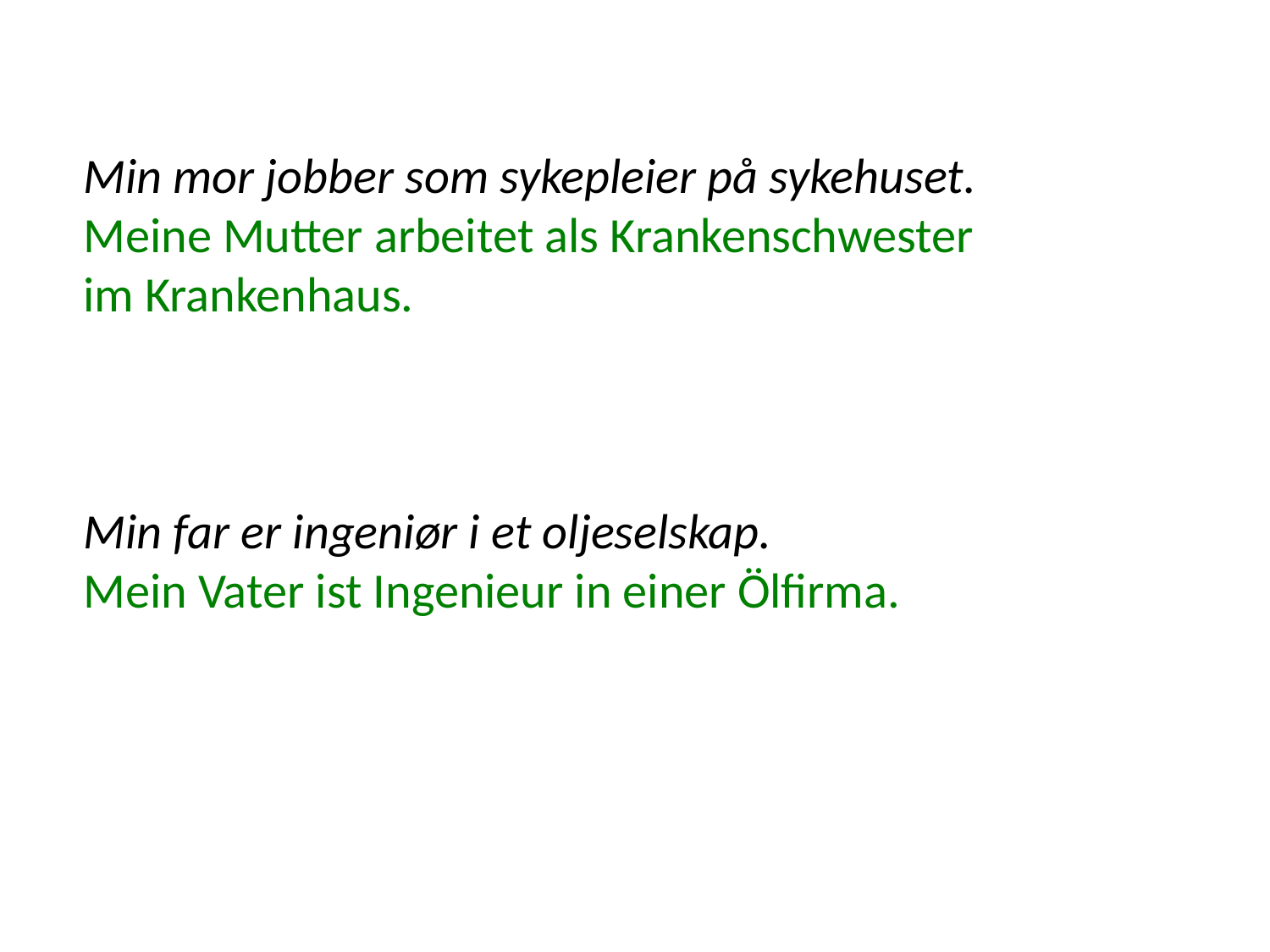

Min mor jobber som sykepleier på sykehuset.
Meine Mutter arbeitet als Krankenschwester im Krankenhaus.

Min far er ingeniør i et oljeselskap.
Mein Vater ist Ingenieur in einer Ölfirma.